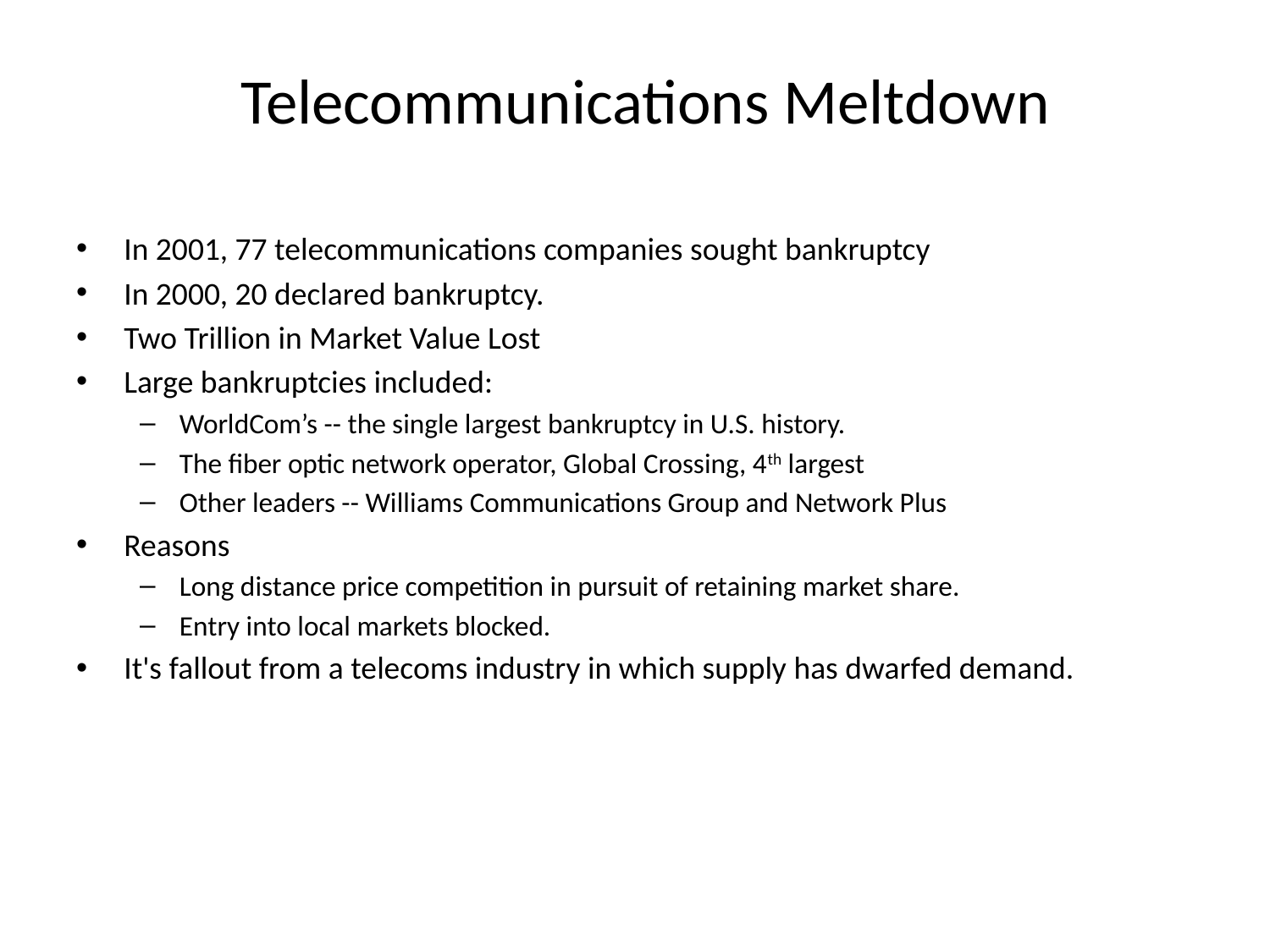

# Telecommunications Meltdown
In 2001, 77 telecommunications companies sought bankruptcy
In 2000, 20 declared bankruptcy.
Two Trillion in Market Value Lost
Large bankruptcies included:
WorldCom’s -- the single largest bankruptcy in U.S. history.
The fiber optic network operator, Global Crossing, 4th largest
Other leaders -- Williams Communications Group and Network Plus
Reasons
Long distance price competition in pursuit of retaining market share.
Entry into local markets blocked.
It's fallout from a telecoms industry in which supply has dwarfed demand.